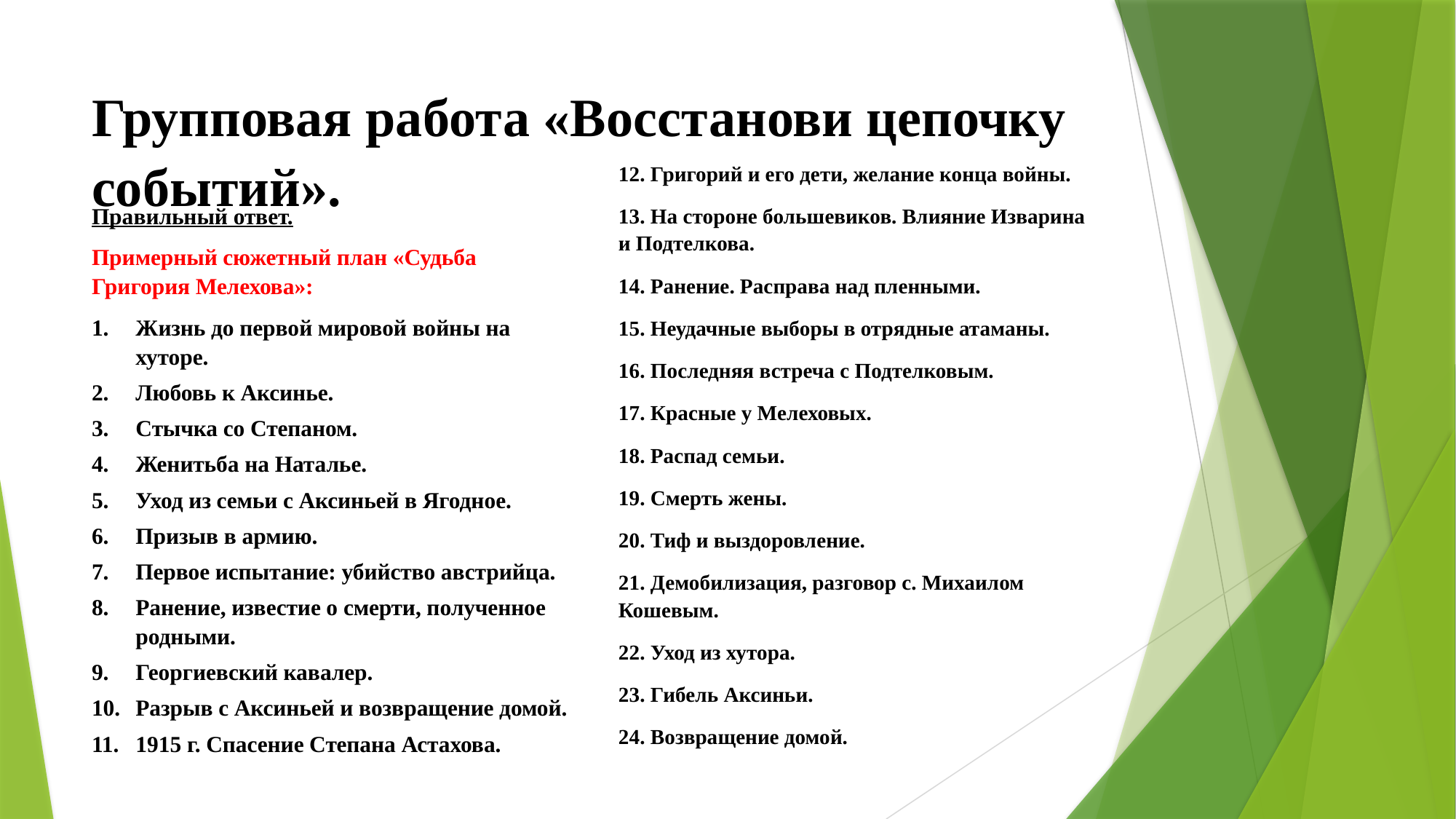

# Групповая работа «Восстанови цепочку событий».
12. Григорий и его дети, желание конца войны.
13. На стороне большевиков. Влияние Изварина и Подтелкова.
14. Ранение. Расправа над пленными.
15. Неудачные выборы в отрядные атаманы.
16. Последняя встреча с Подтелковым.
17. Красные у Мелеховых.
18. Распад семьи.
19. Смерть жены.
20. Тиф и выздоровление.
21. Демобилизация, разговор с. Михаилом Кошевым.
22. Уход из хутора.
23. Гибель Аксиньи.
24. Возвращение домой.

Правильный ответ.
Примерный сюжетный план «Судьба Григория Мелехова»:
Жизнь до первой мировой войны на хуторе.
Любовь к Аксинье.
Стычка со Степаном.
Женитьба на Наталье.
Уход из семьи с Аксиньей в Ягодное.
Призыв в армию.
Первое испытание: убийство австрийца.
Ранение, известие о смерти, полученное родными.
Георгиевский кавалер.
Разрыв с Аксиньей и возвращение домой.
1915 г. Спасение Степана Астахова.